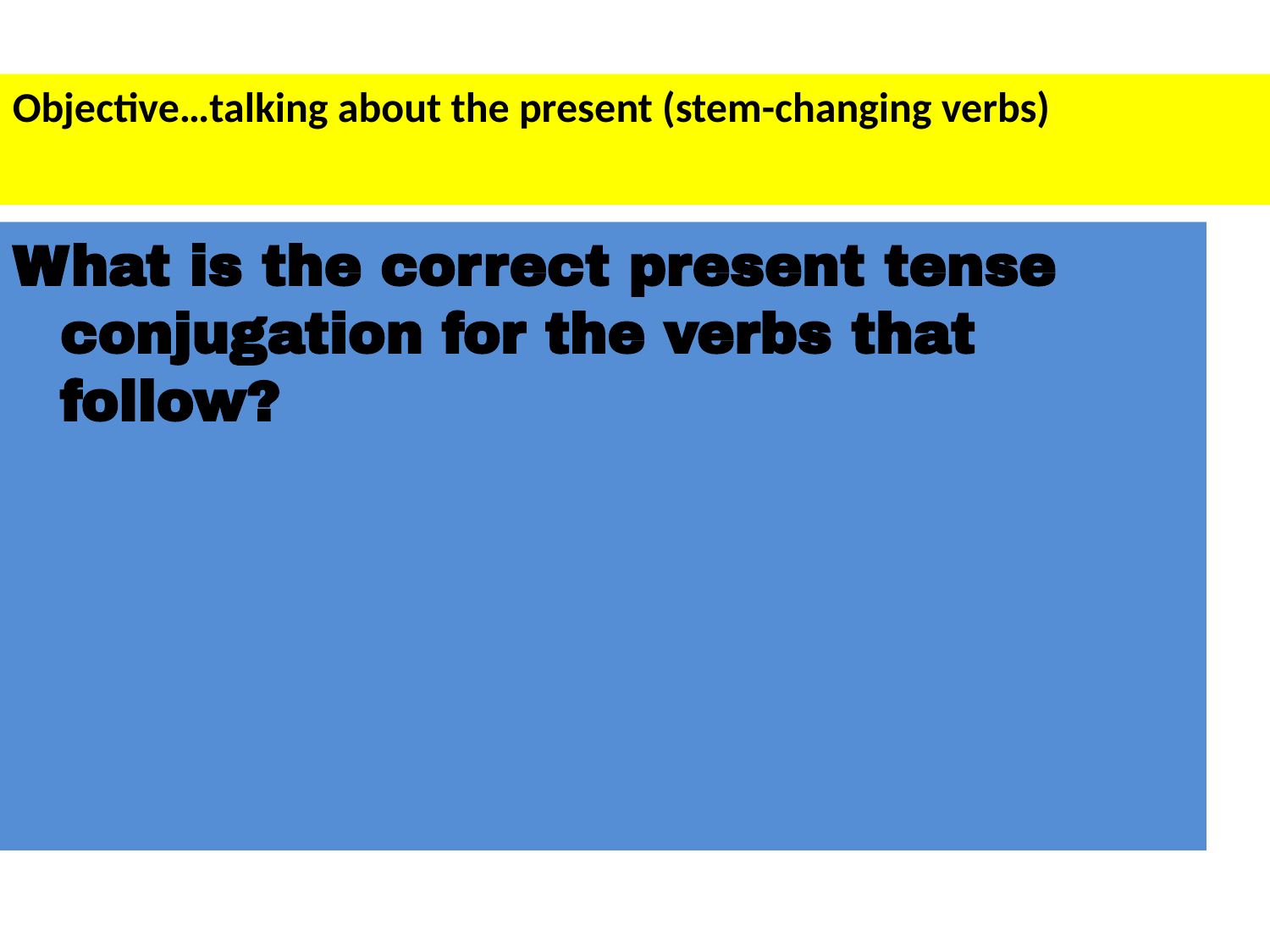

#
Objective…talking about the present (stem-changing verbs)

What is the correct present tense conjugation for the verbs that follow?